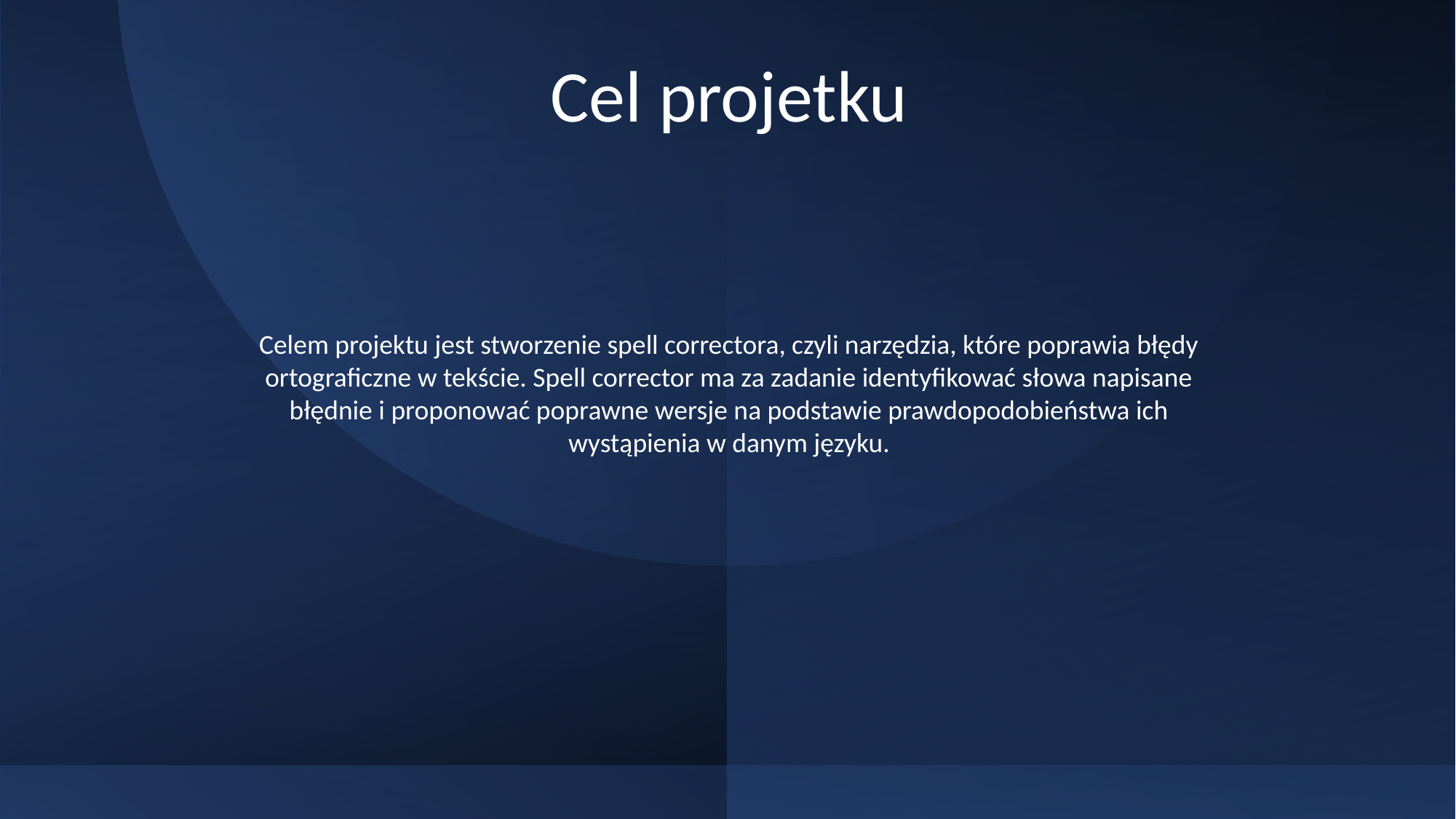

# Cel projetku

Celem projektu jest stworzenie spell correctora, czyli narzędzia, które poprawia błędy ortograficzne w tekście. Spell corrector ma za zadanie identyfikować słowa napisane błędnie i proponować poprawne wersje na podstawie prawdopodobieństwa ich wystąpienia w danym języku.